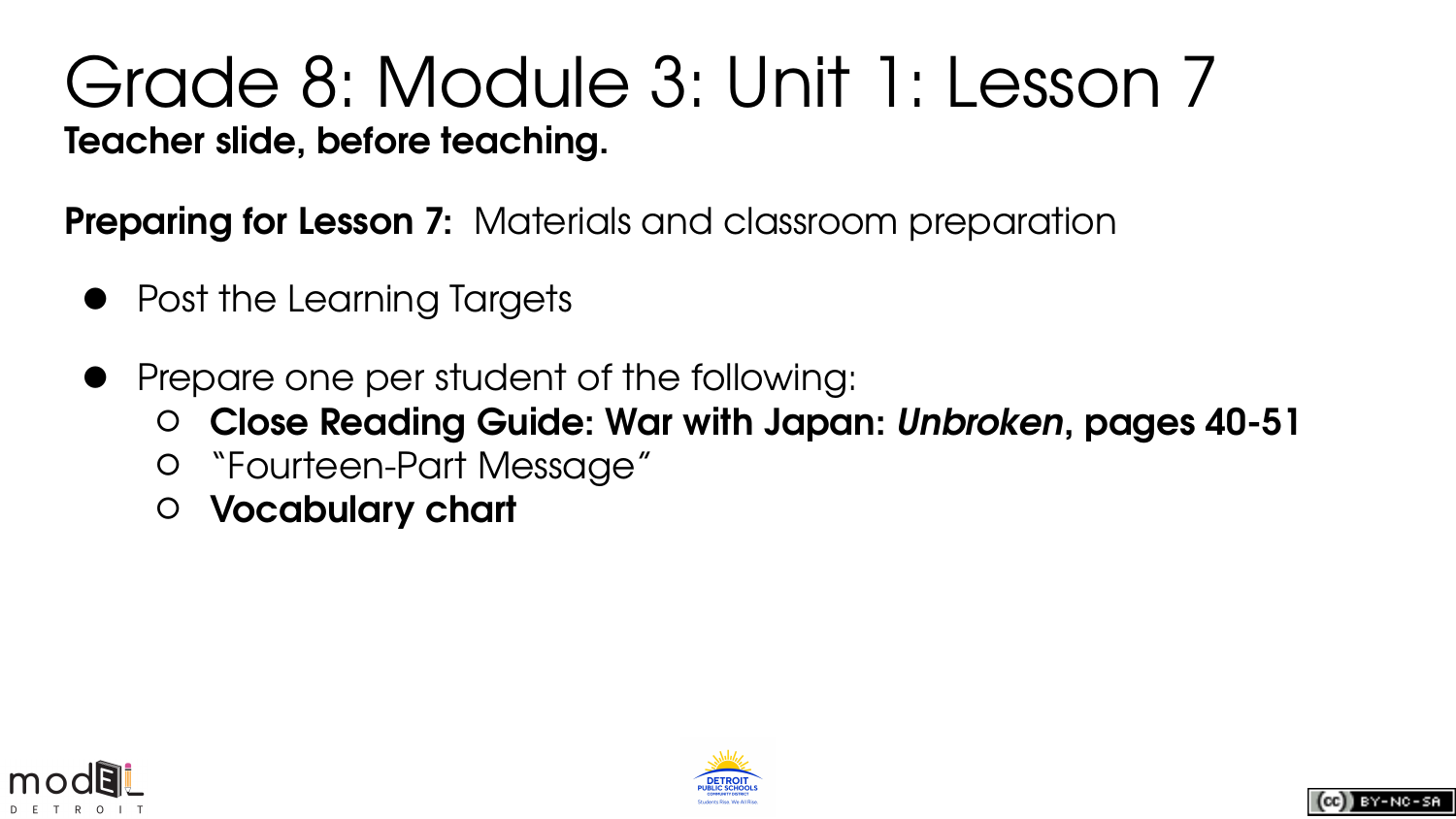

# Grade 8: Module 3: Unit 1: Lesson 7
Teacher slide, before teaching.
Preparing for Lesson 7:  Materials and classroom preparation

Post the Learning Targets

Prepare one per student of the following:
Close Reading Guide: War with Japan: Unbroken, pages 40-51
“Fourteen-Part Message”
Vocabulary chart